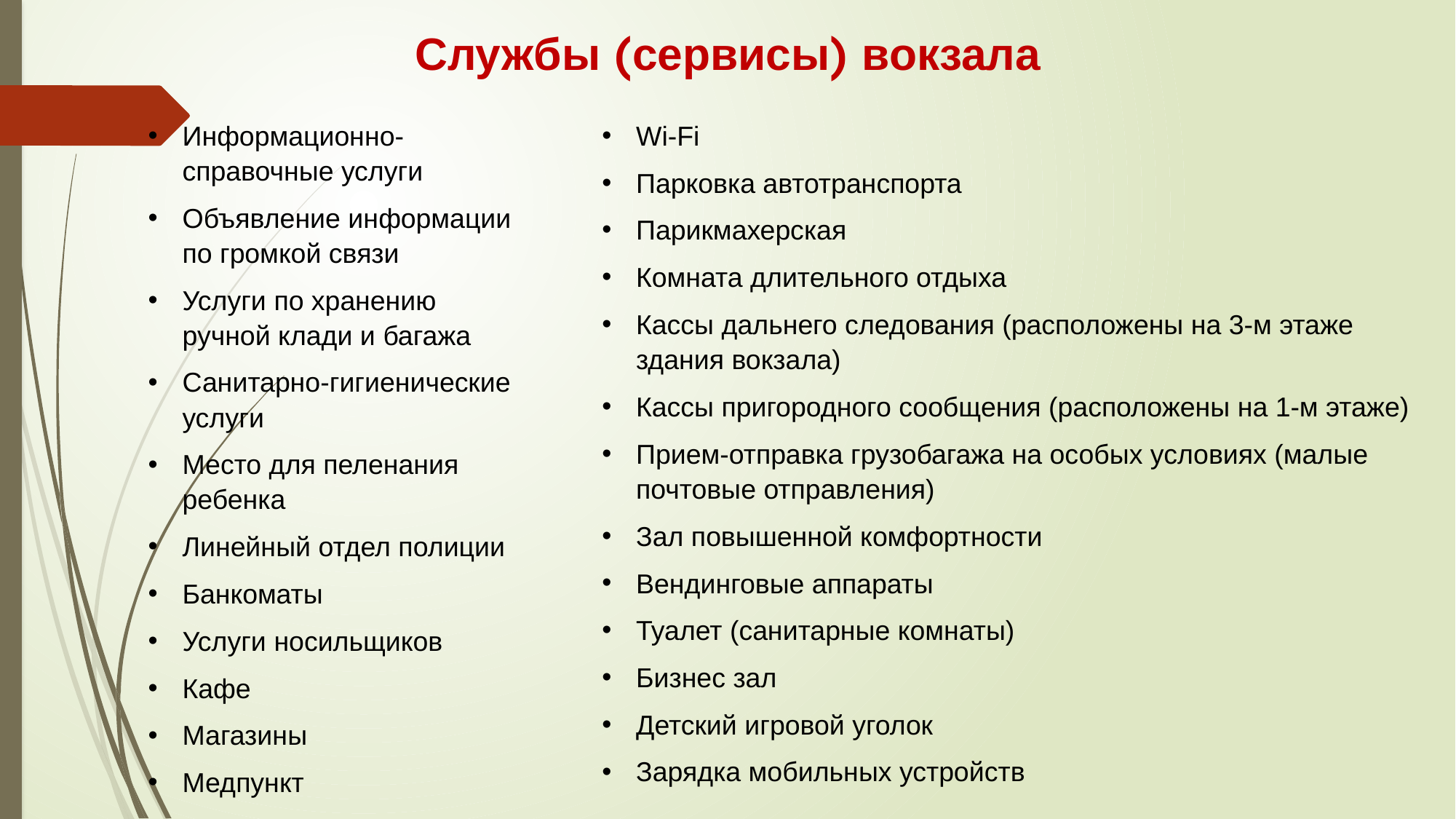

# Службы (сервисы) вокзала
Информационно-справочные услуги
Объявление информации по громкой связи
Услуги по хранению ручной клади и багажа
Санитарно-гигиенические услуги
Место для пеленания ребенка
Линейный отдел полиции
Банкоматы
Услуги носильщиков
Кафе
Магазины
Медпункт

Wi-Fi
Парковка автотранспорта
Парикмахерская
Комната длительного отдыха
Кассы дальнего следования (расположены на 3-м этаже здания вокзала)
Кассы пригородного сообщения (расположены на 1-м этаже)
Прием-отправка грузобагажа на особых условиях (малые почтовые отправления)
Зал повышенной комфортности
Вендинговые аппараты
Туалет (санитарные комнаты)
Бизнес зал
Детский игровой уголок
Зарядка мобильных устройств